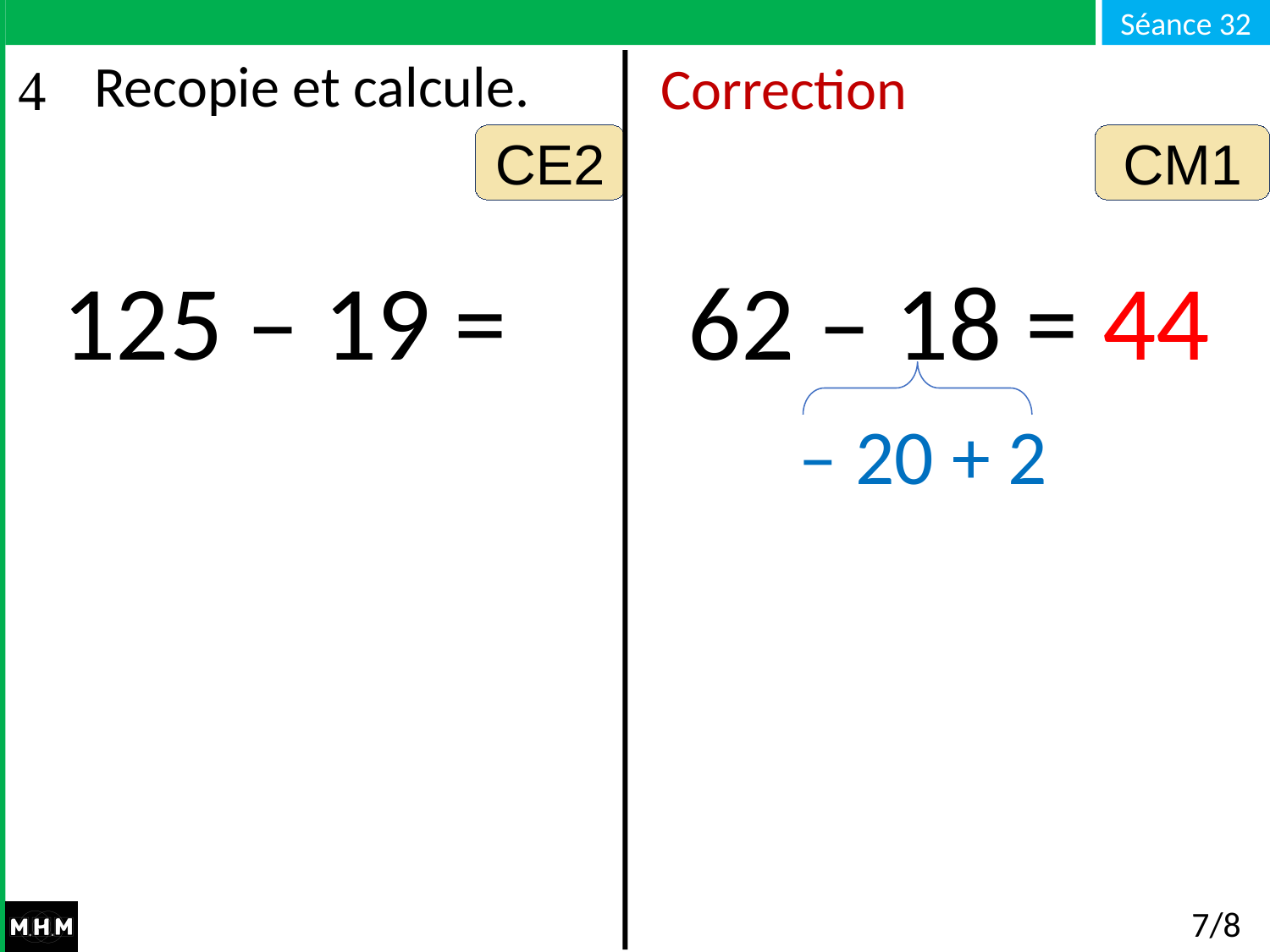

# Recopie et calcule.
Correction
CE2
CM1
125 – 19 =
62 – 18 = 44

– 20 + 2
7/8